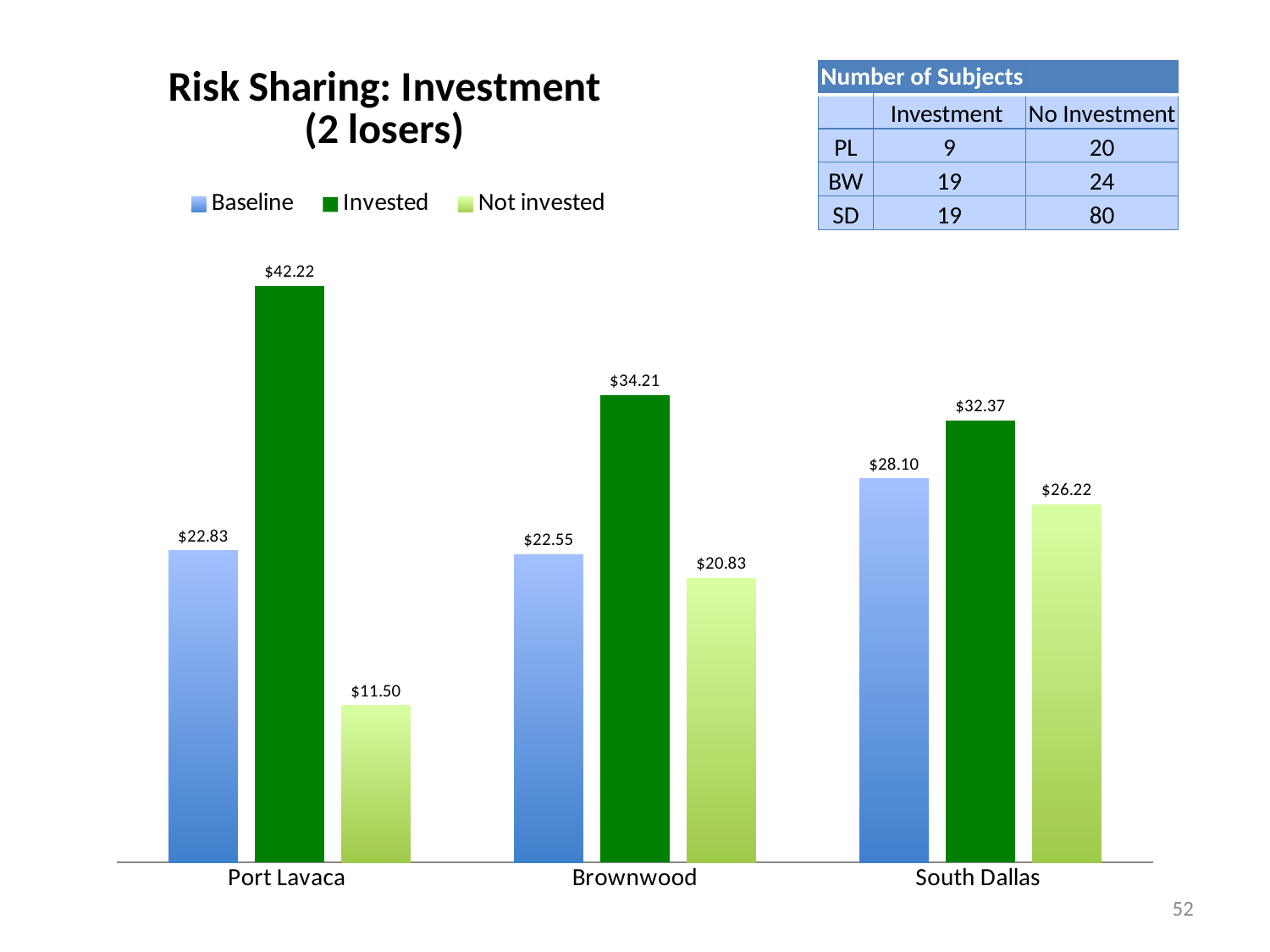

### Chart: Risk Sharing: Investment
(2 losers)

| Category | Baseline | Invested | Not invested |
|---|---|---|---|
| Port Lavaca  | 22.83 | 42.22 | 11.5 |
| Brownwood | 22.55 | 34.21 | 20.83 |
| South Dallas  | 28.1 | 32.37 | 26.22 |
| Number of Subjects |  |  |
| --- | --- | --- |
|  | Investment | No Investment |
| PL | 9 | 20 |
| BW | 19 | 24 |
| SD | 19 | 80 |
52